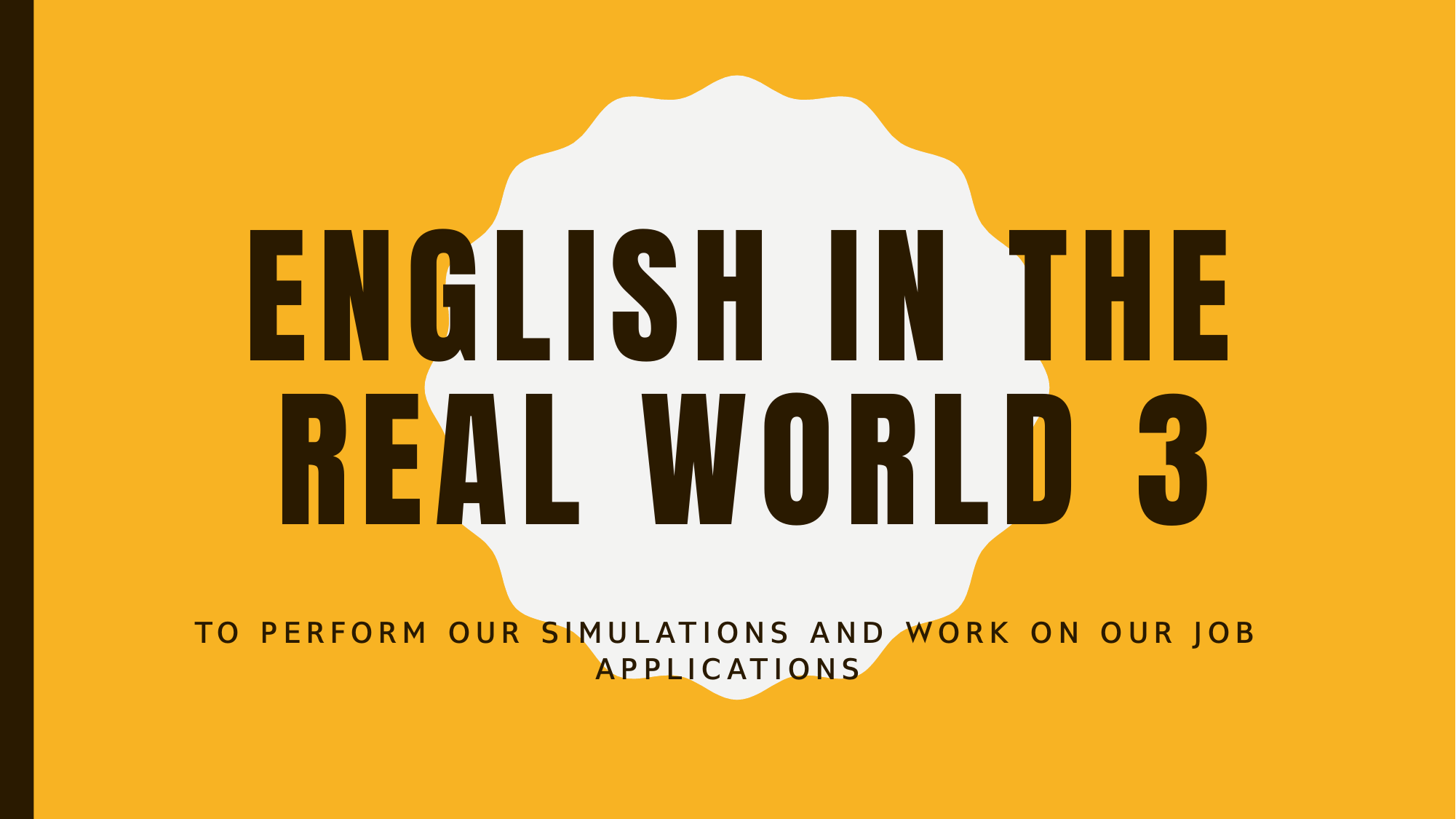

# English in the real world 3
To perform our simulations and work on our job applications